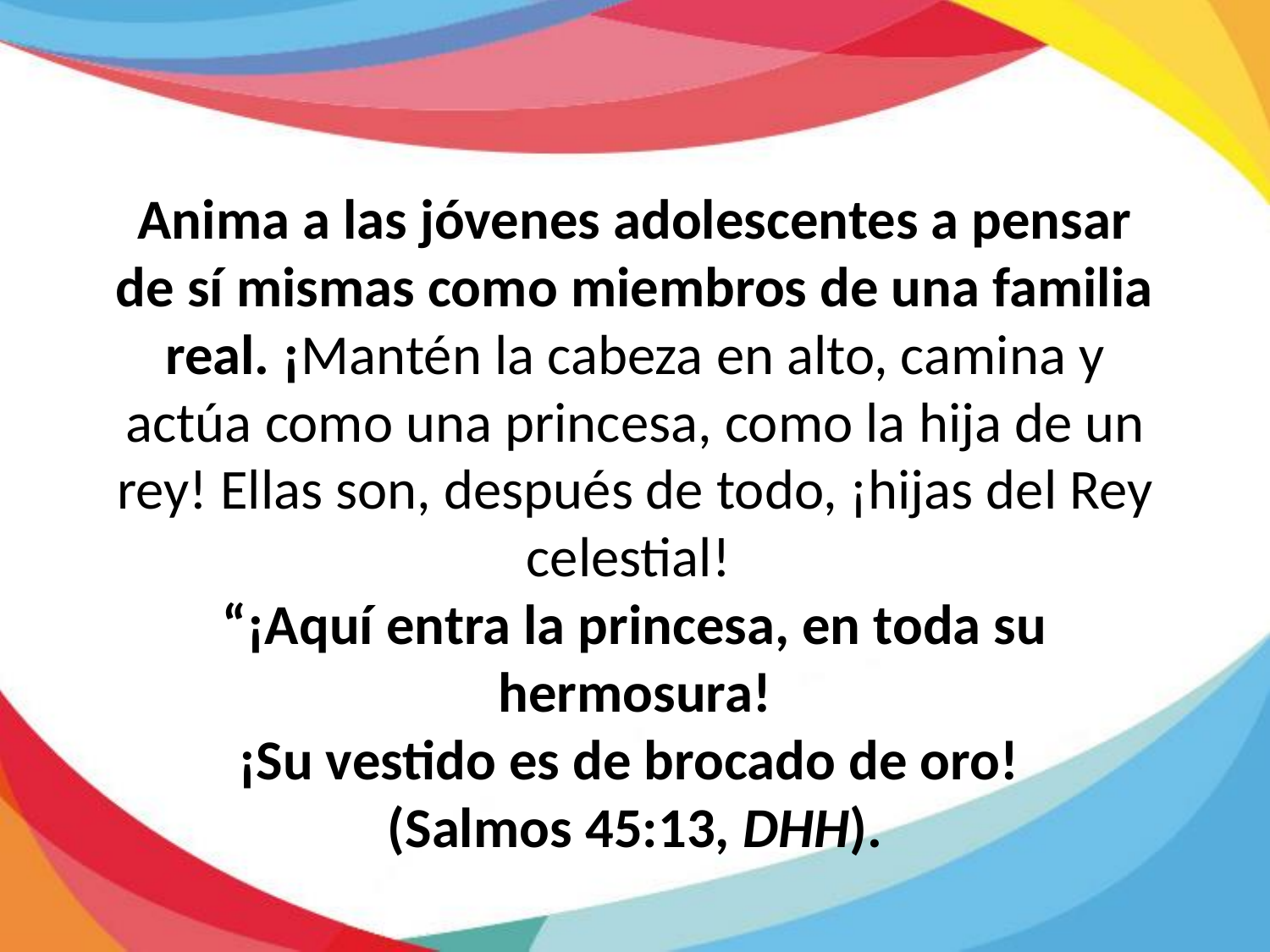

Anima a las jóvenes adolescentes a pensar de sí mismas como miembros de una familia real. ¡Mantén la cabeza en alto, camina y actúa como una princesa, como la hija de un rey! Ellas son, después de todo, ¡hijas del Rey celestial!
“¡Aquí entra la princesa, en toda su hermosura!
¡Su vestido es de brocado de oro!
(Salmos 45:13, DHH).